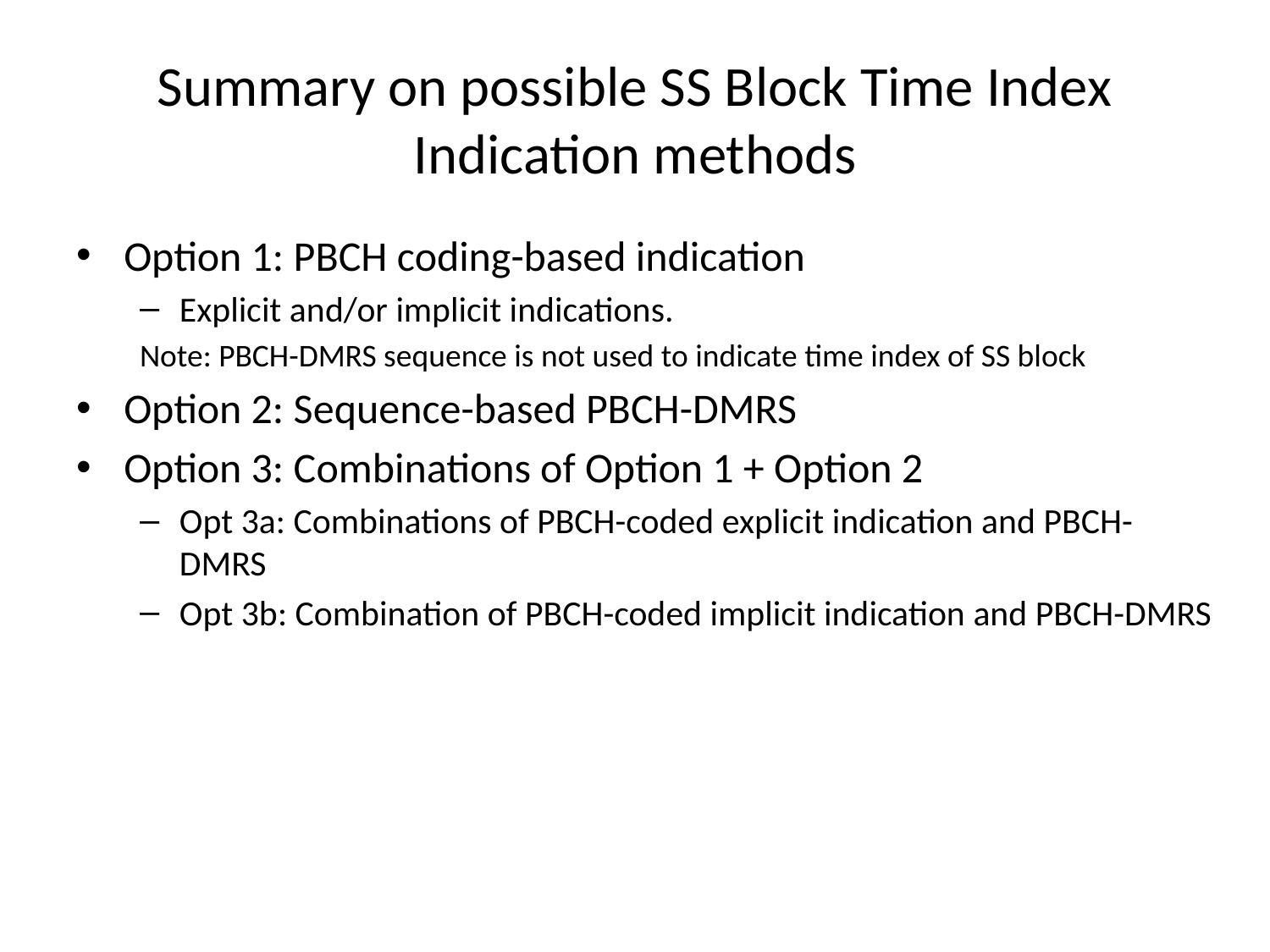

# Summary on possible SS Block Time Index Indication methods
Option 1: PBCH coding-based indication
Explicit and/or implicit indications.
Note: PBCH-DMRS sequence is not used to indicate time index of SS block
Option 2: Sequence-based PBCH-DMRS
Option 3: Combinations of Option 1 + Option 2
Opt 3a: Combinations of PBCH-coded explicit indication and PBCH-DMRS
Opt 3b: Combination of PBCH-coded implicit indication and PBCH-DMRS